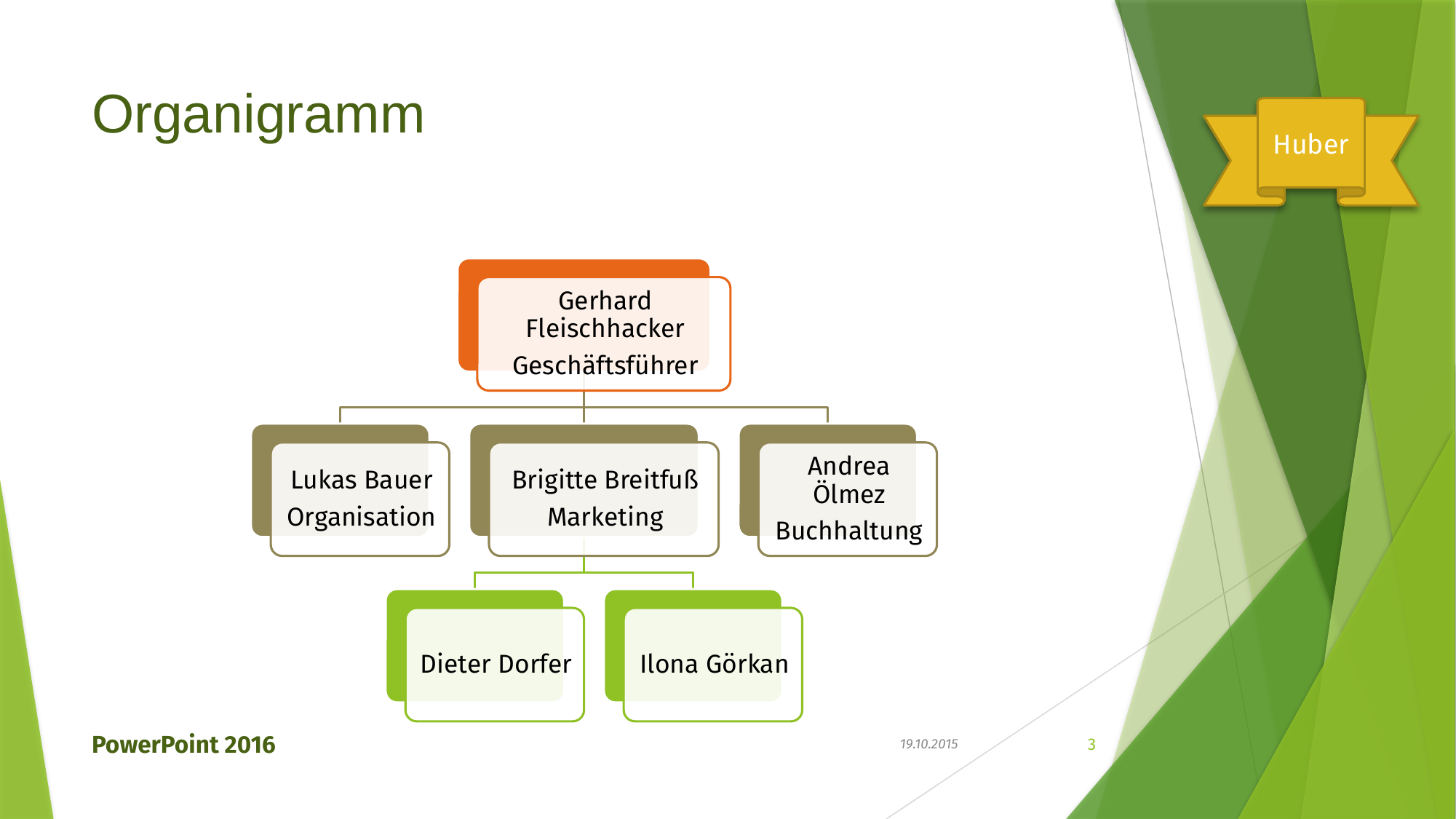

# Organigramm
Gerhard Fleischhacker
Geschäftsführer
Lukas Bauer
Organisation
Brigitte Breitfuß
Marketing
Dieter Dorfer
Ilona Görkan
Andrea Ölmez
Buchhaltung
PowerPoint 2016
19.10.2015
3